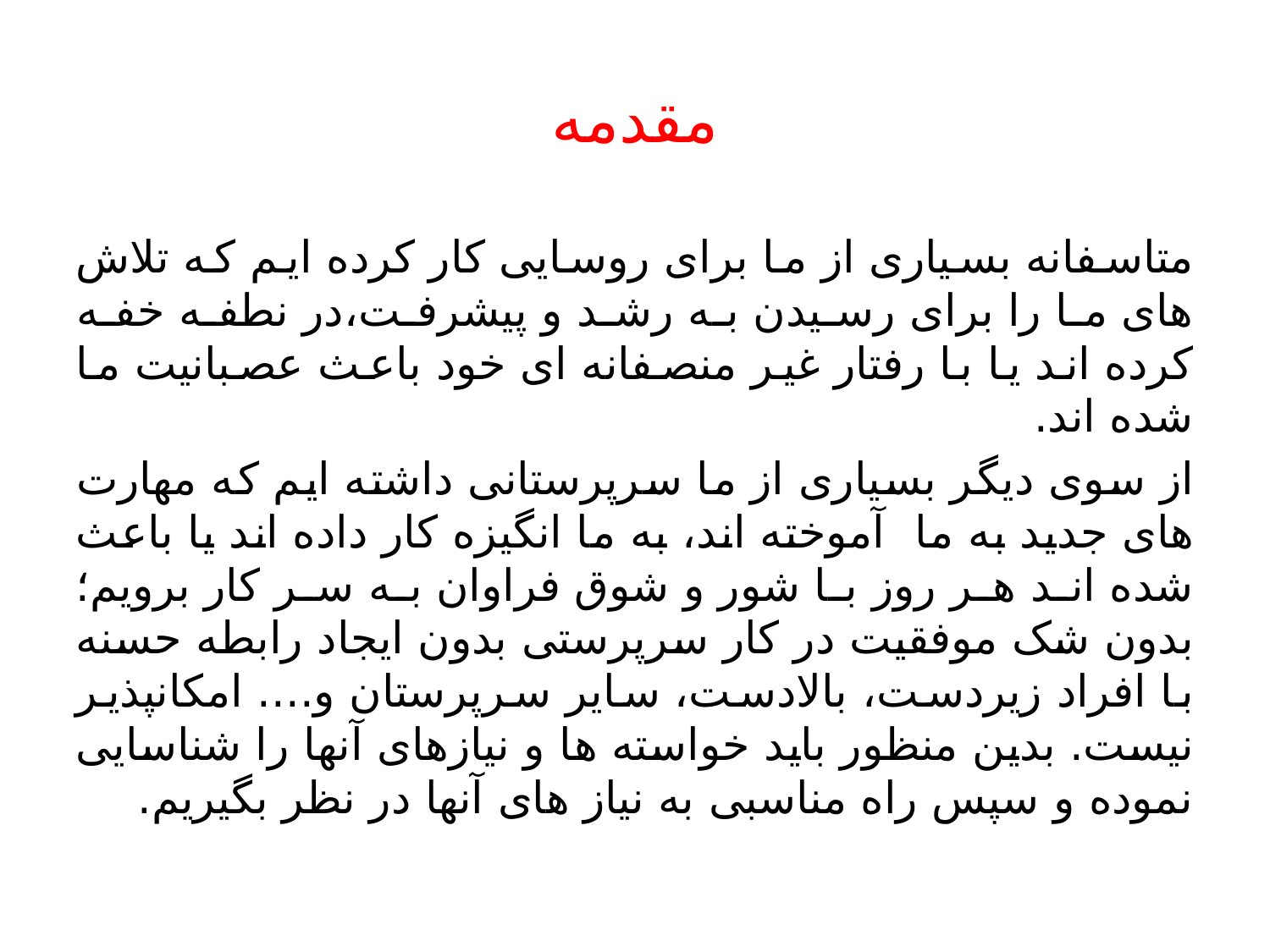

# مقدمه
متاسفانه بسیاری از ما برای روسایی کار کرده ایم که تلاش های ما را برای رسیدن به رشد و پیشرفت،در نطفه خفه کرده اند یا با رفتار غیر منصفانه ای خود باعث عصبانیت ما شده اند.
از سوی دیگر بسیاری از ما سرپرستانی داشته ایم که مهارت های جدید به ما  آموخته اند، به ما انگیزه کار داده اند یا باعث شده اند هر روز با شور و شوق فراوان به سر کار برویم؛ بدون شک موفقیت در کار سرپرستی بدون ایجاد رابطه حسنه با افراد زیردست، بالادست، سایر سرپرستان و.... امکانپذیر نیست. بدین منظور باید خواسته ها و نیازهای آنها را شناسایی نموده و سپس راه مناسبی به نیاز های آنها در نظر بگیریم.